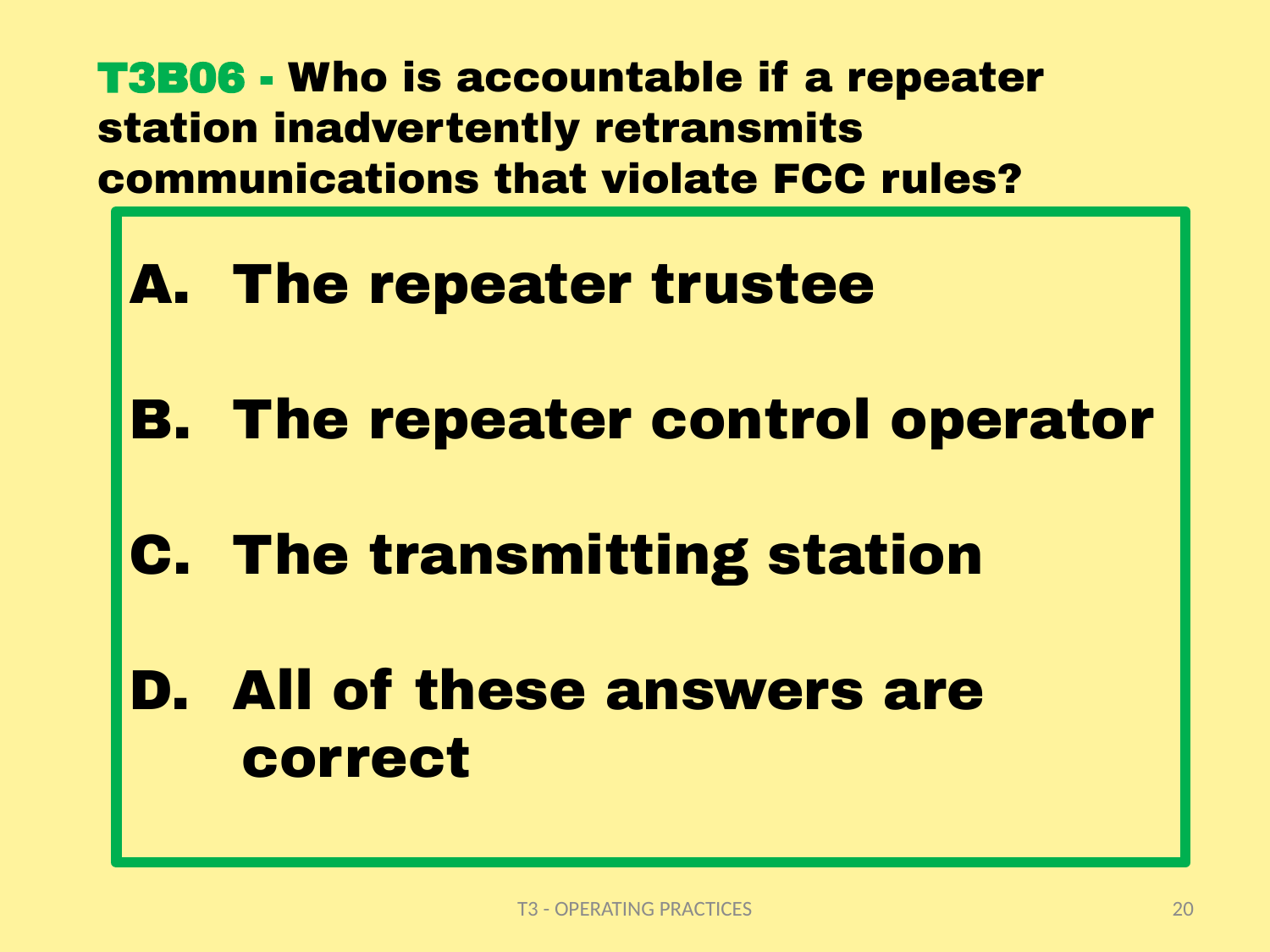

# T3B06 - Who is accountable if a repeater station inadvertently retransmits communications that violate FCC rules?

The repeater trustee

The repeater control operator

The transmitting station

All of these answers are
      correct

T3 - OPERATING PRACTICES
20